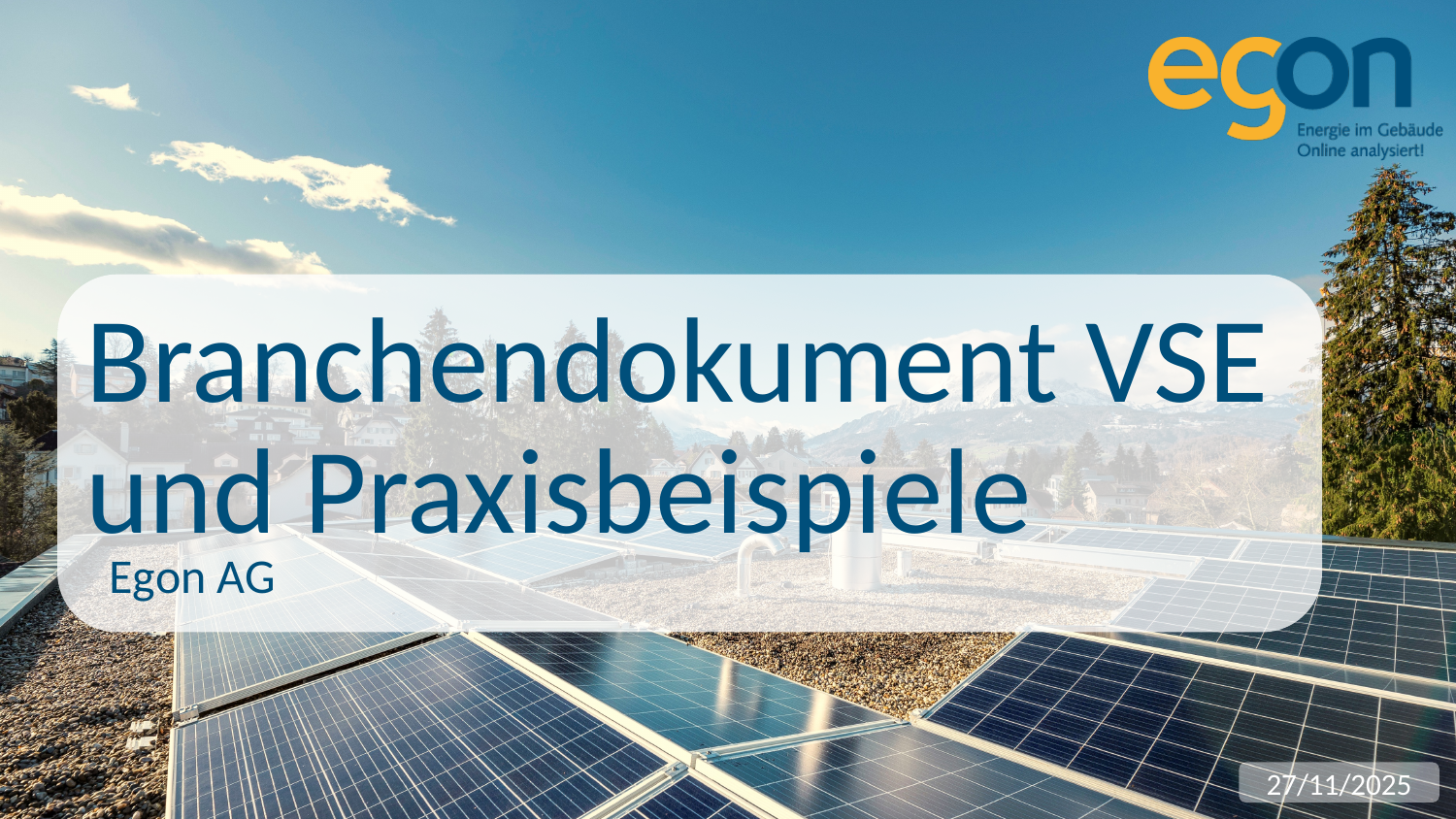

Branchendokument VSE und Praxisbeispiele
Egon AG
27/11/2025